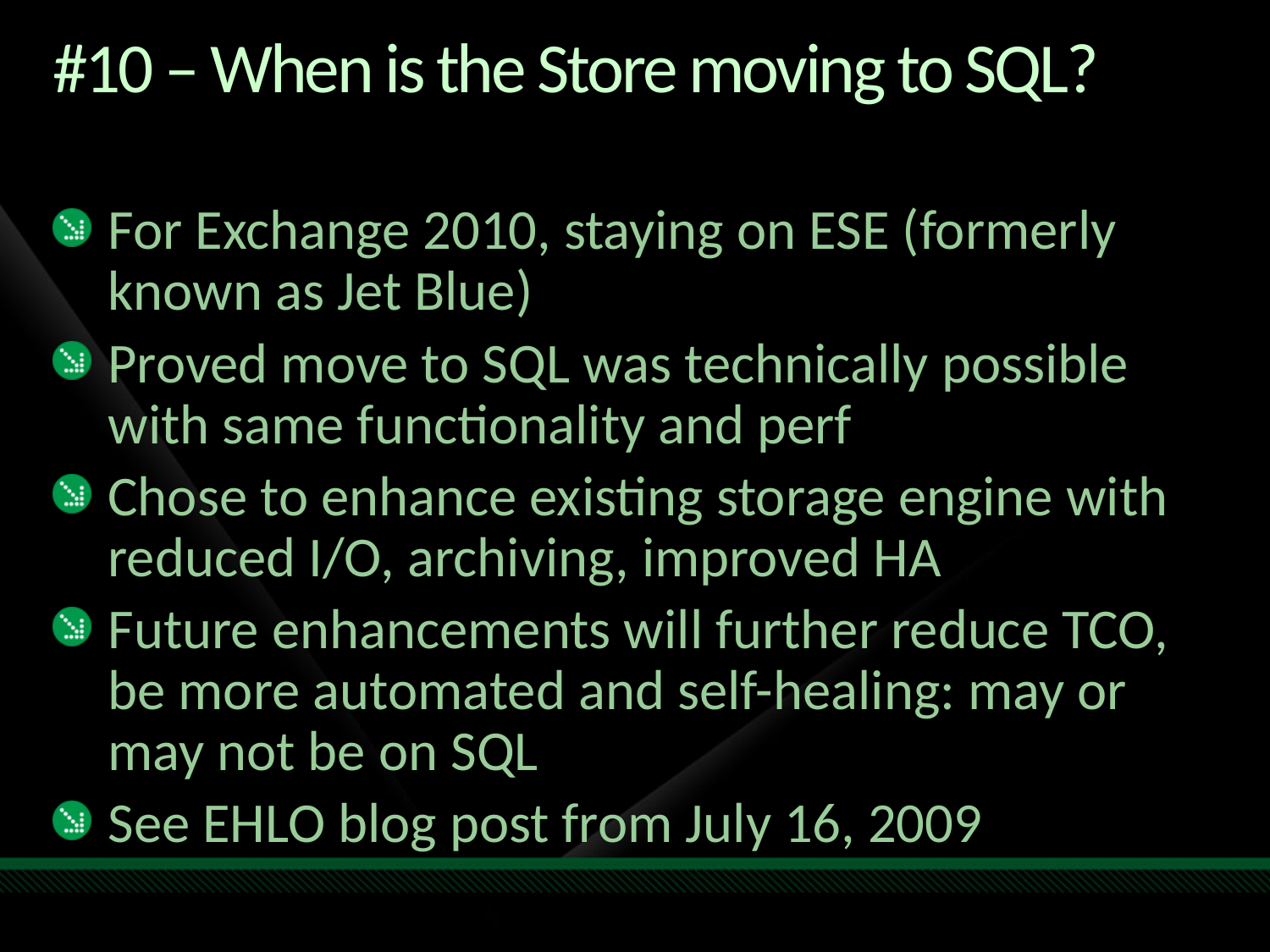

# #10 – When is the Store moving to SQL?
For Exchange 2010, staying on ESE (formerly known as Jet Blue)
Proved move to SQL was technically possible with same functionality and perf
Chose to enhance existing storage engine with reduced I/O, archiving, improved HA
Future enhancements will further reduce TCO, be more automated and self-healing: may or may not be on SQL
See EHLO blog post from July 16, 2009